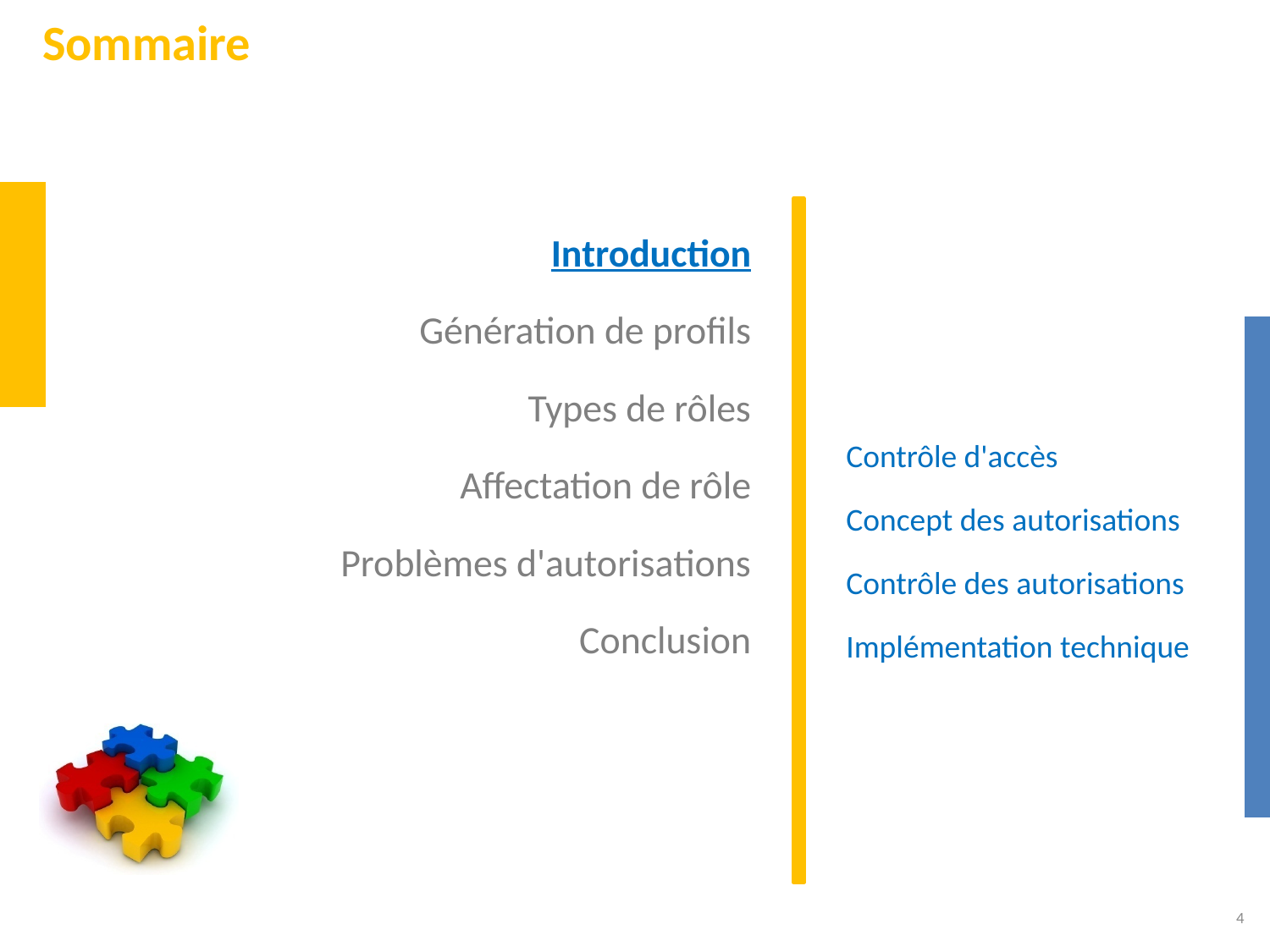

# Sommaire
Introduction
Génération de profils
Types de rôles
Affectation de rôle
Problèmes d'autorisations
Conclusion

Contrôle d'accès
Concept des autorisations
Contrôle des autorisations
Implémentation technique
4